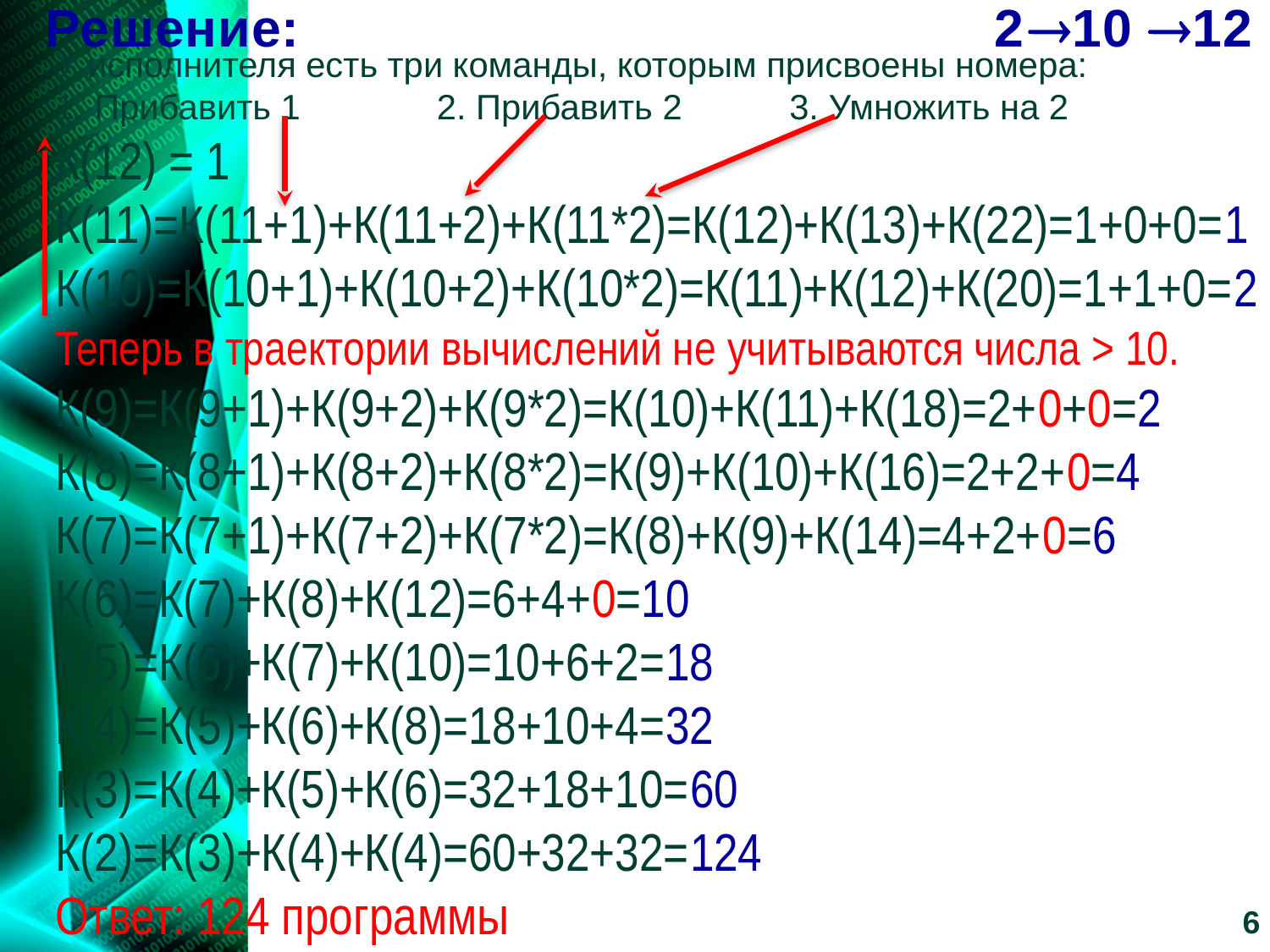

# Решение:                                             2→10 →12
У исполнителя есть три команды, которым присвоены номера:
1. Прибавить 1              2. Прибавить 2           3. Умножить на 2
К(12) = 1
К(11)=К(11+1)+К(11+2)+К(11*2)=К(12)+К(13)+К(22)=1+0+0=1
К(10)=К(10+1)+К(10+2)+К(10*2)=К(11)+К(12)+К(20)=1+1+0=2
Теперь в траектории вычислений не учитываются числа > 10.
К(9)=К(9+1)+К(9+2)+К(9*2)=К(10)+К(11)+К(18)=2+0+0=2
К(8)=К(8+1)+К(8+2)+К(8*2)=К(9)+К(10)+К(16)=2+2+0=4
К(7)=К(7+1)+К(7+2)+К(7*2)=К(8)+К(9)+К(14)=4+2+0=6
К(6)=К(7)+К(8)+К(12)=6+4+0=10
К(5)=К(6)+К(7)+К(10)=10+6+2=18
К(4)=К(5)+К(6)+К(8)=18+10+4=32
К(3)=К(4)+К(5)+К(6)=32+18+10=60
К(2)=К(3)+К(4)+К(4)=60+32+32=124
Ответ: 124 программы

6